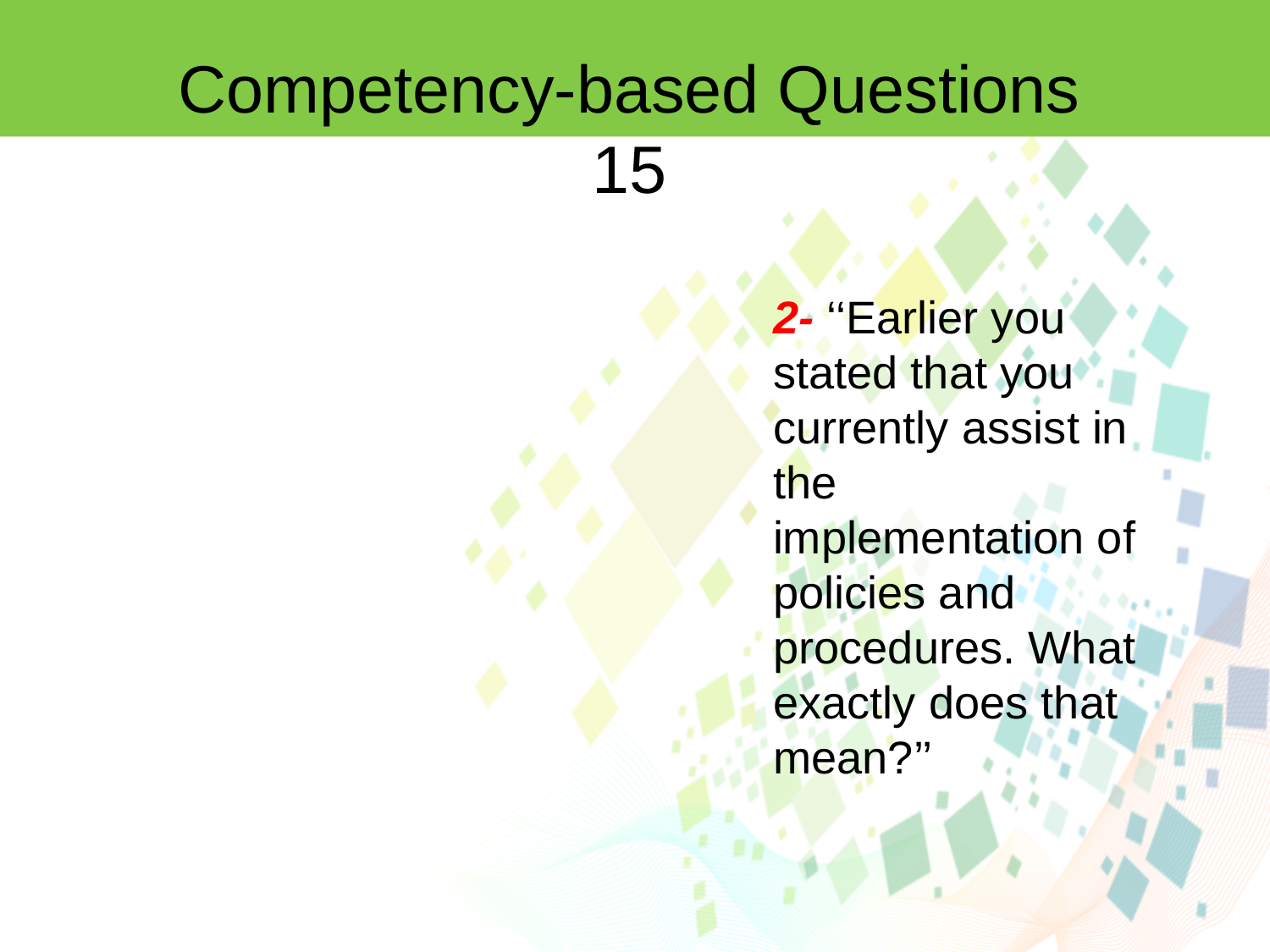

Competency-based Questions 15
2- ‘‘Earlier you stated that you currently assist in the implementation of policies and procedures. What exactly does that mean?’’